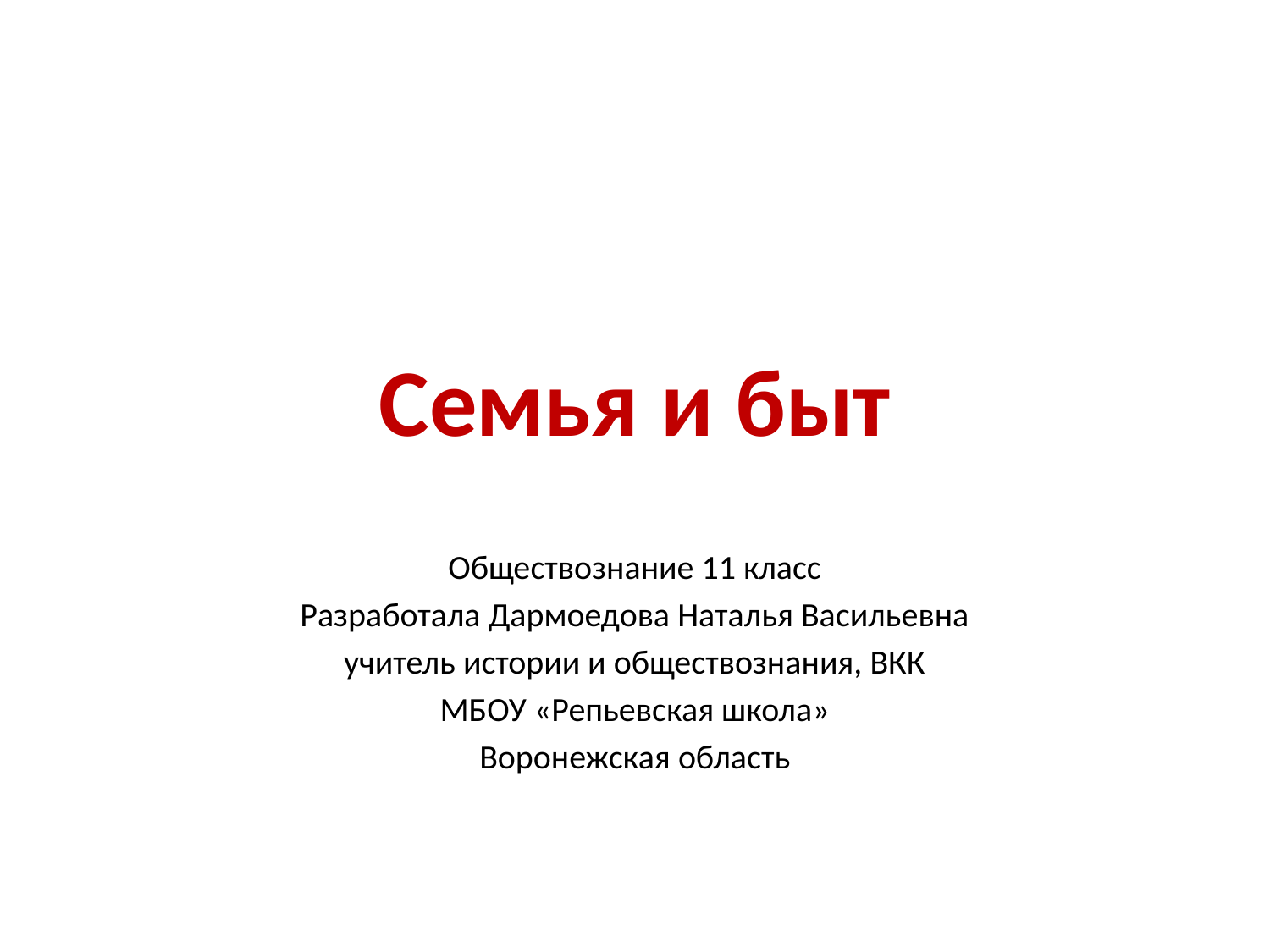

# Семья и быт
Обществознание 11 класс
Разработала Дармоедова Наталья Васильевна
учитель истории и обществознания, ВКК
МБОУ «Репьевская школа»
Воронежская область